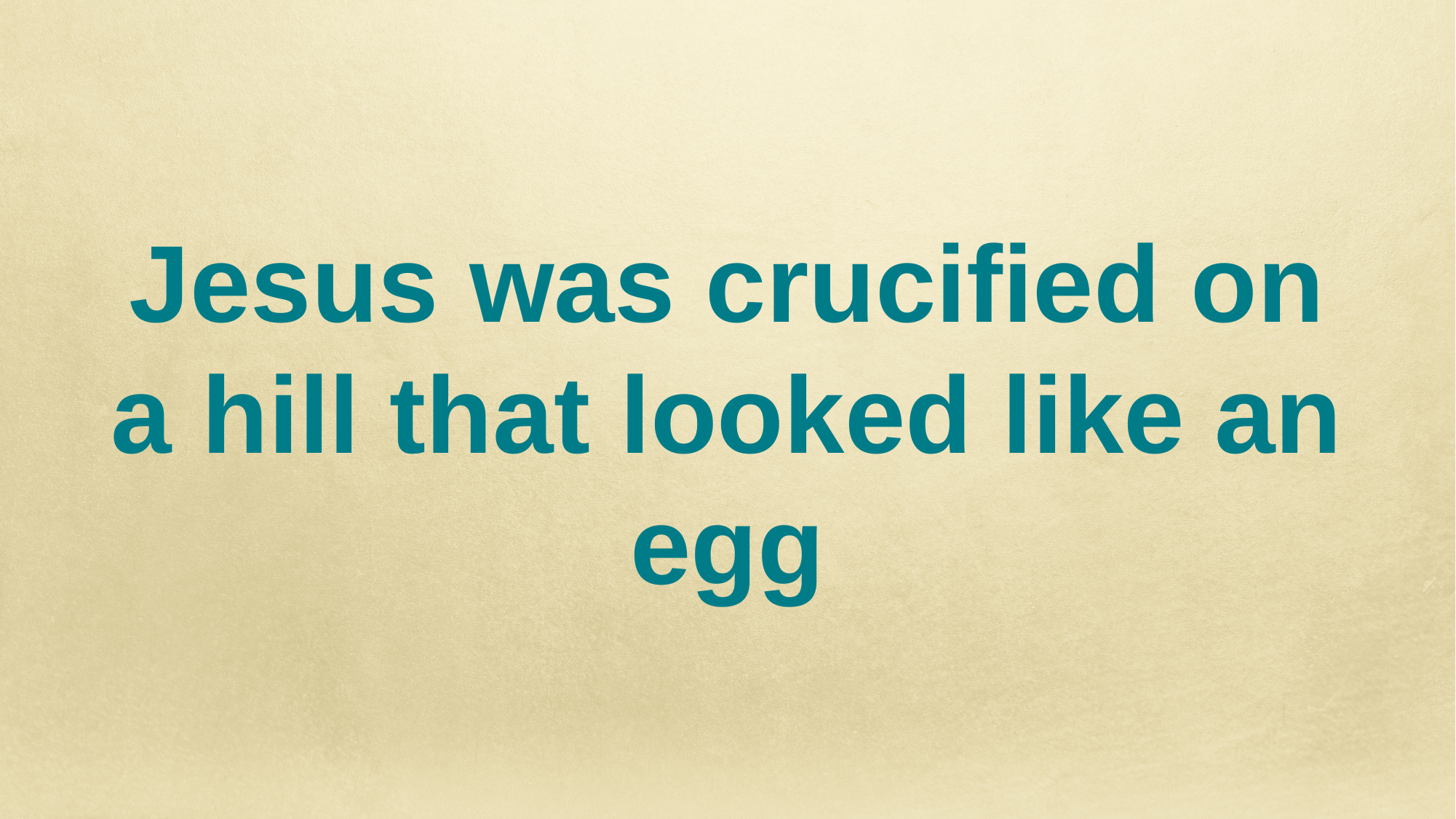

Jesus was crucified on a hill that looked like an egg